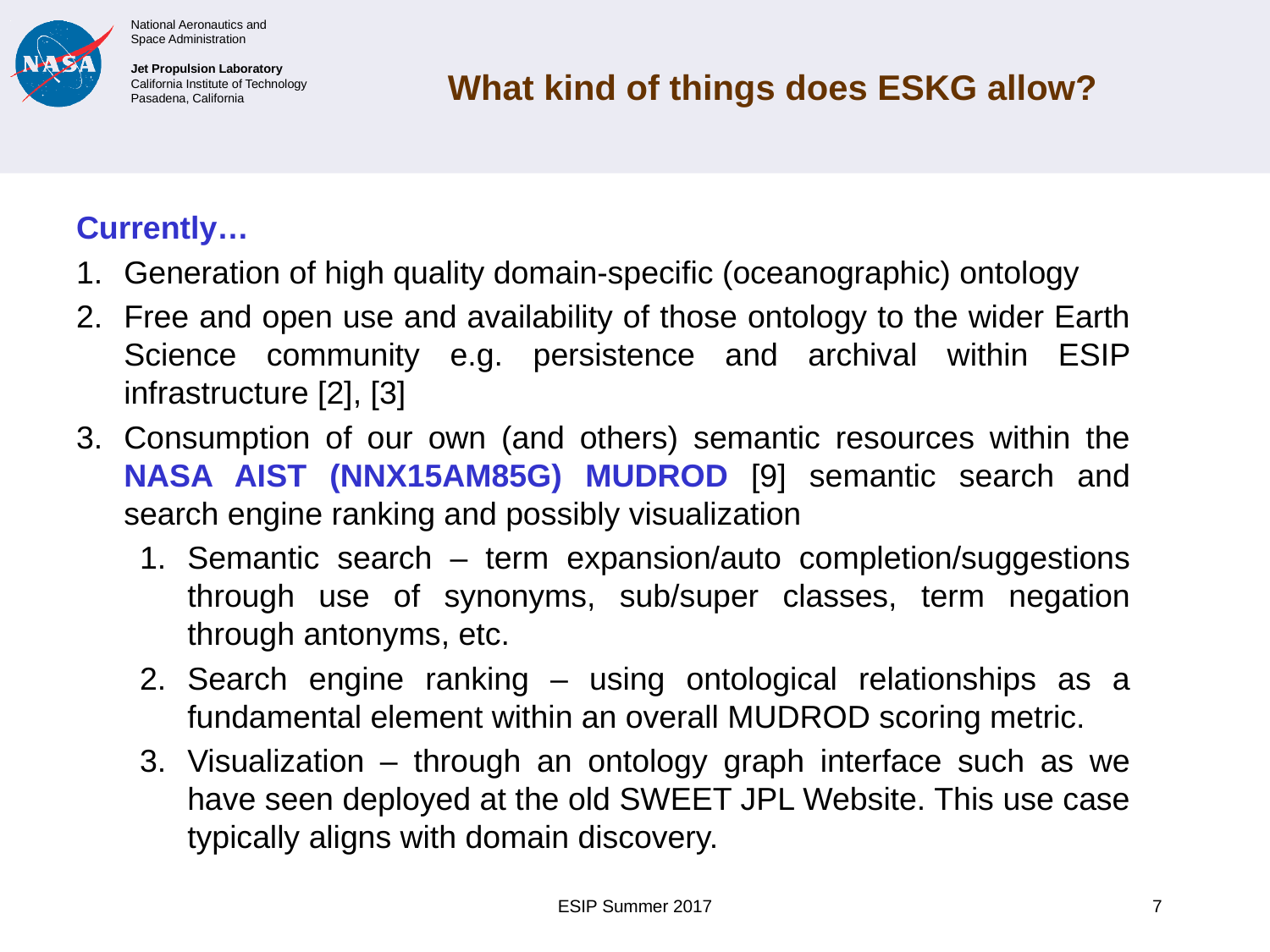

# What kind of things does ESKG allow?
Currently…
Generation of high quality domain-specific (oceanographic) ontology
Free and open use and availability of those ontology to the wider Earth Science community e.g. persistence and archival within ESIP infrastructure [2], [3]
Consumption of our own (and others) semantic resources within the NASA AIST (NNX15AM85G) MUDROD [9] semantic search and search engine ranking and possibly visualization
Semantic search – term expansion/auto completion/suggestions through use of synonyms, sub/super classes, term negation through antonyms, etc.
Search engine ranking – using ontological relationships as a fundamental element within an overall MUDROD scoring metric.
Visualization – through an ontology graph interface such as we have seen deployed at the old SWEET JPL Website. This use case typically aligns with domain discovery.

ESIP Summer 2017
7